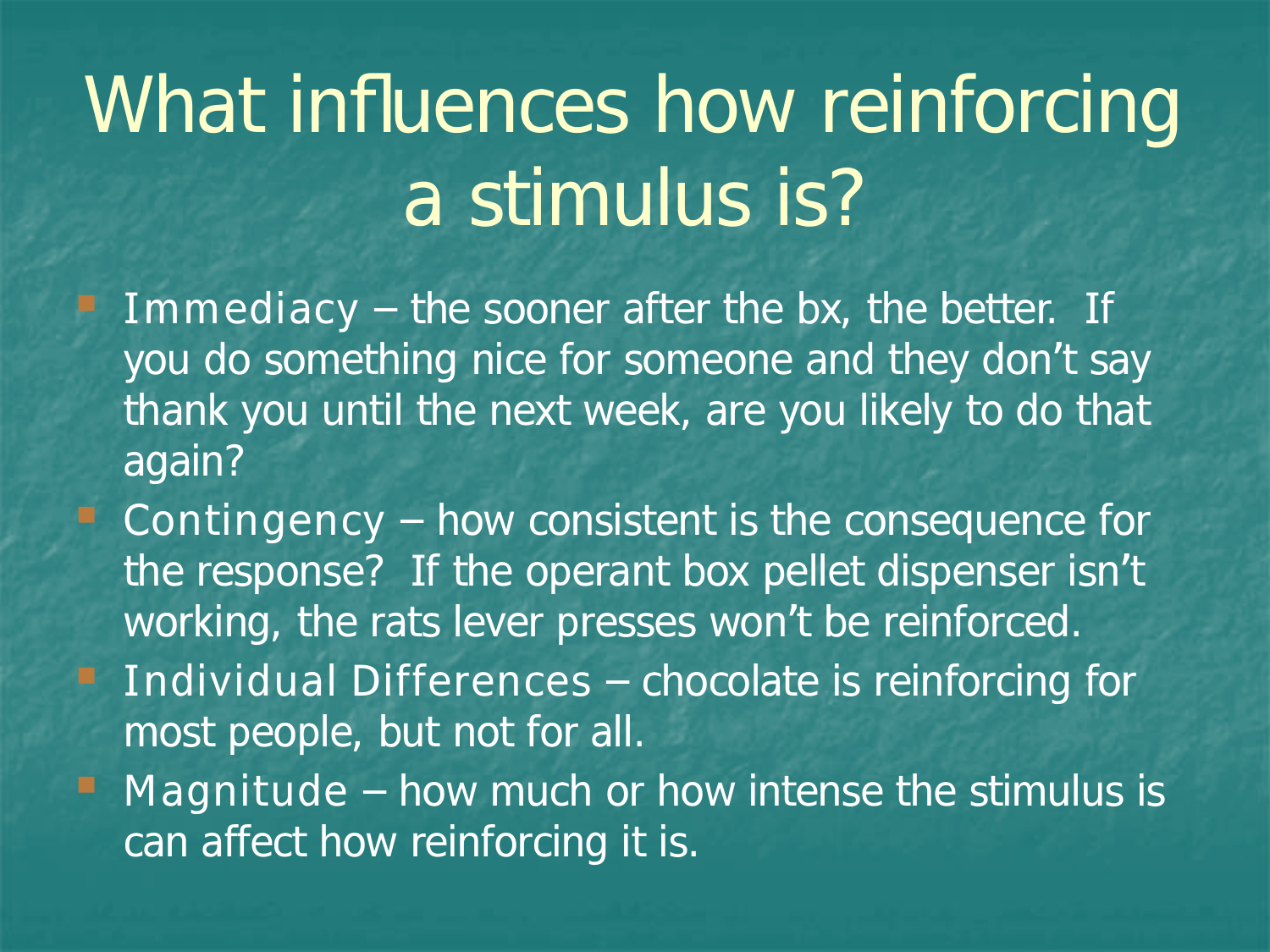

# What influences how reinforcing a stimulus is?
Immediacy – the sooner after the bx, the better.  If you do something nice for someone and they don’t say thank you until the next week, are you likely to do that again?
Contingency – how consistent is the consequence for the response?  If the operant box pellet dispenser isn’t working, the rats lever presses won’t be reinforced.
Individual Differences – chocolate is reinforcing for most people, but not for all.
Magnitude – how much or how intense the stimulus is can affect how reinforcing it is.